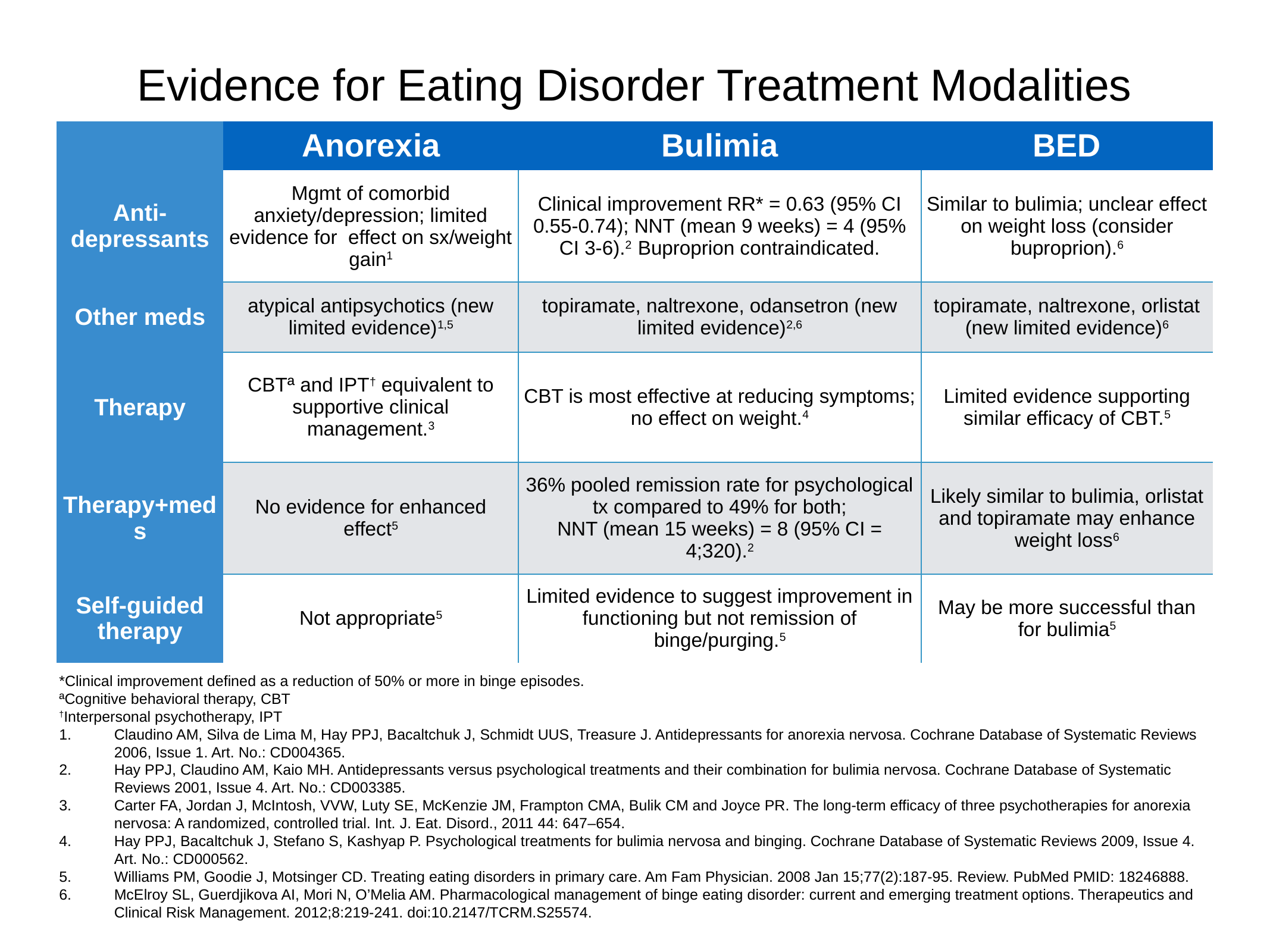

Evidence for Eating Disorder Treatment Modalities
|  | Anorexia | Bulimia | BED |
| --- | --- | --- | --- |
| Anti-depressants | Mgmt of comorbid anxiety/depression; limited evidence for effect on sx/weight gain1 | Clinical improvement RR\* = 0.63 (95% CI 0.55-0.74); NNT (mean 9 weeks) = 4 (95% CI 3-6).2 Buproprion contraindicated. | Similar to bulimia; unclear effect on weight loss (consider buproprion).6 |
| Other meds | atypical antipsychotics (new limited evidence)1,5 | topiramate, naltrexone, odansetron (new limited evidence)2,6 | topiramate, naltrexone, orlistat (new limited evidence)6 |
| Therapy | CBTª and IPT† equivalent to supportive clinical management.3 | CBT is most effective at reducing symptoms; no effect on weight.4 | Limited evidence supporting similar efficacy of CBT.5 |
| Therapy+meds | No evidence for enhanced effect5 | 36% pooled remission rate for psychological tx compared to 49% for both; NNT (mean 15 weeks) = 8 (95% CI = 4;320).2 | Likely similar to bulimia, orlistat and topiramate may enhance weight loss6 |
| Self-guided therapy | Not appropriate5 | Limited evidence to suggest improvement in functioning but not remission of binge/purging.5 | May be more successful than for bulimia5 |
*Clinical improvement defined as a reduction of 50% or more in binge episodes.
ªCognitive behavioral therapy, CBT
†Interpersonal psychotherapy, IPT
Claudino AM, Silva de Lima M, Hay PPJ, Bacaltchuk J, Schmidt UUS, Treasure J. Antidepressants for anorexia nervosa. Cochrane Database of Systematic Reviews 2006, Issue 1. Art. No.: CD004365.
Hay PPJ, Claudino AM, Kaio MH. Antidepressants versus psychological treatments and their combination for bulimia nervosa. Cochrane Database of Systematic Reviews 2001, Issue 4. Art. No.: CD003385.
Carter FA, Jordan J, McIntosh, VVW, Luty SE, McKenzie JM, Frampton CMA, Bulik CM and Joyce PR. The long-term efficacy of three psychotherapies for anorexia nervosa: A randomized, controlled trial. Int. J. Eat. Disord., 2011 44: 647–654.
Hay PPJ, Bacaltchuk J, Stefano S, Kashyap P. Psychological treatments for bulimia nervosa and binging. Cochrane Database of Systematic Reviews 2009, Issue 4. Art. No.: CD000562.
Williams PM, Goodie J, Motsinger CD. Treating eating disorders in primary care. Am Fam Physician. 2008 Jan 15;77(2):187-95. Review. PubMed PMID: 18246888.
McElroy SL, Guerdjikova AI, Mori N, O’Melia AM. Pharmacological management of binge eating disorder: current and emerging treatment options. Therapeutics and Clinical Risk Management. 2012;8:219-241. doi:10.2147/TCRM.S25574.